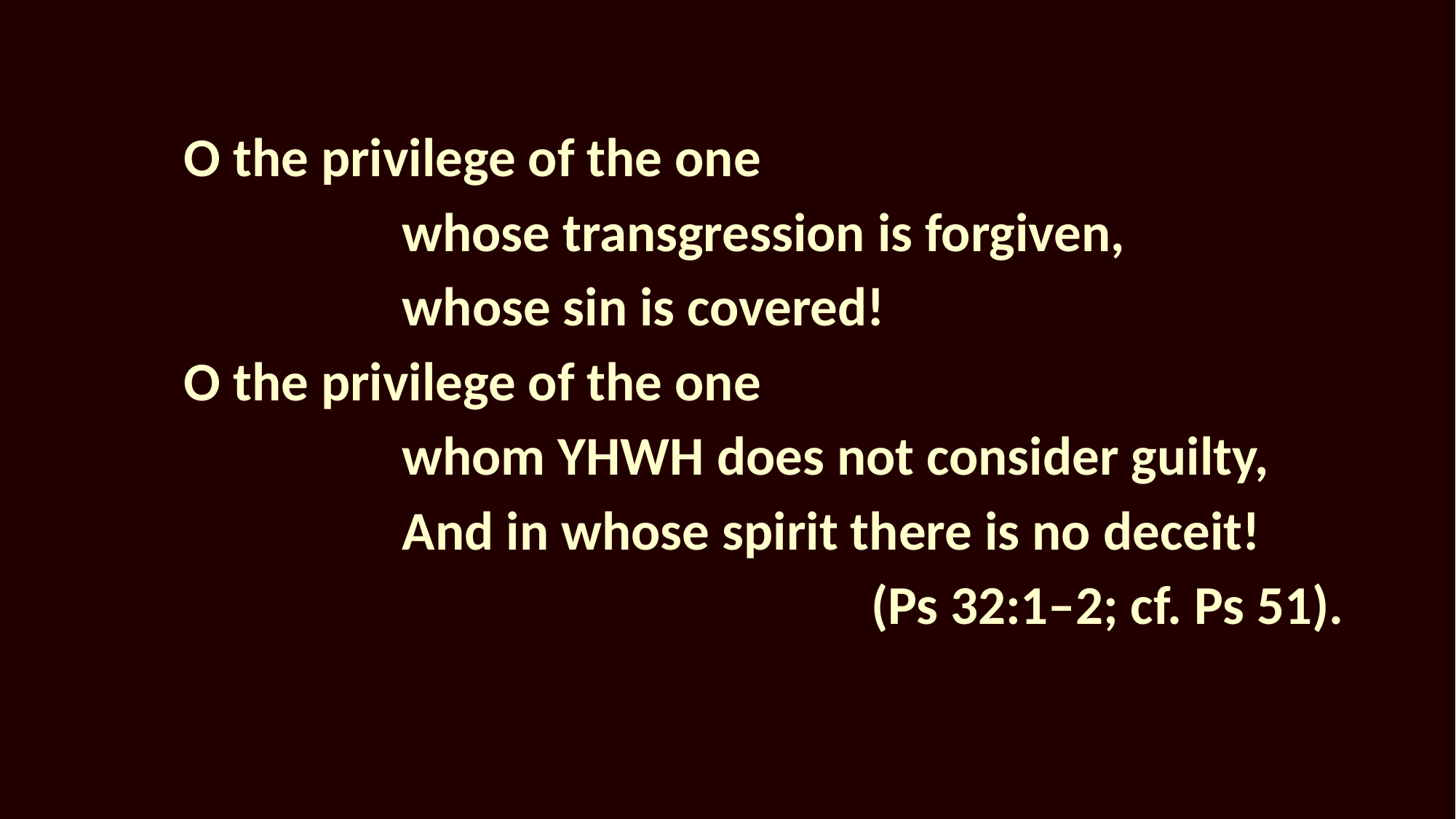

O the privilege of the one
		whose transgression is forgiven,
		whose sin is covered!
O the privilege of the one
		whom YHWH does not consider guilty,
		And in whose spirit there is no deceit!
(Ps 32:1–2; cf. Ps 51).